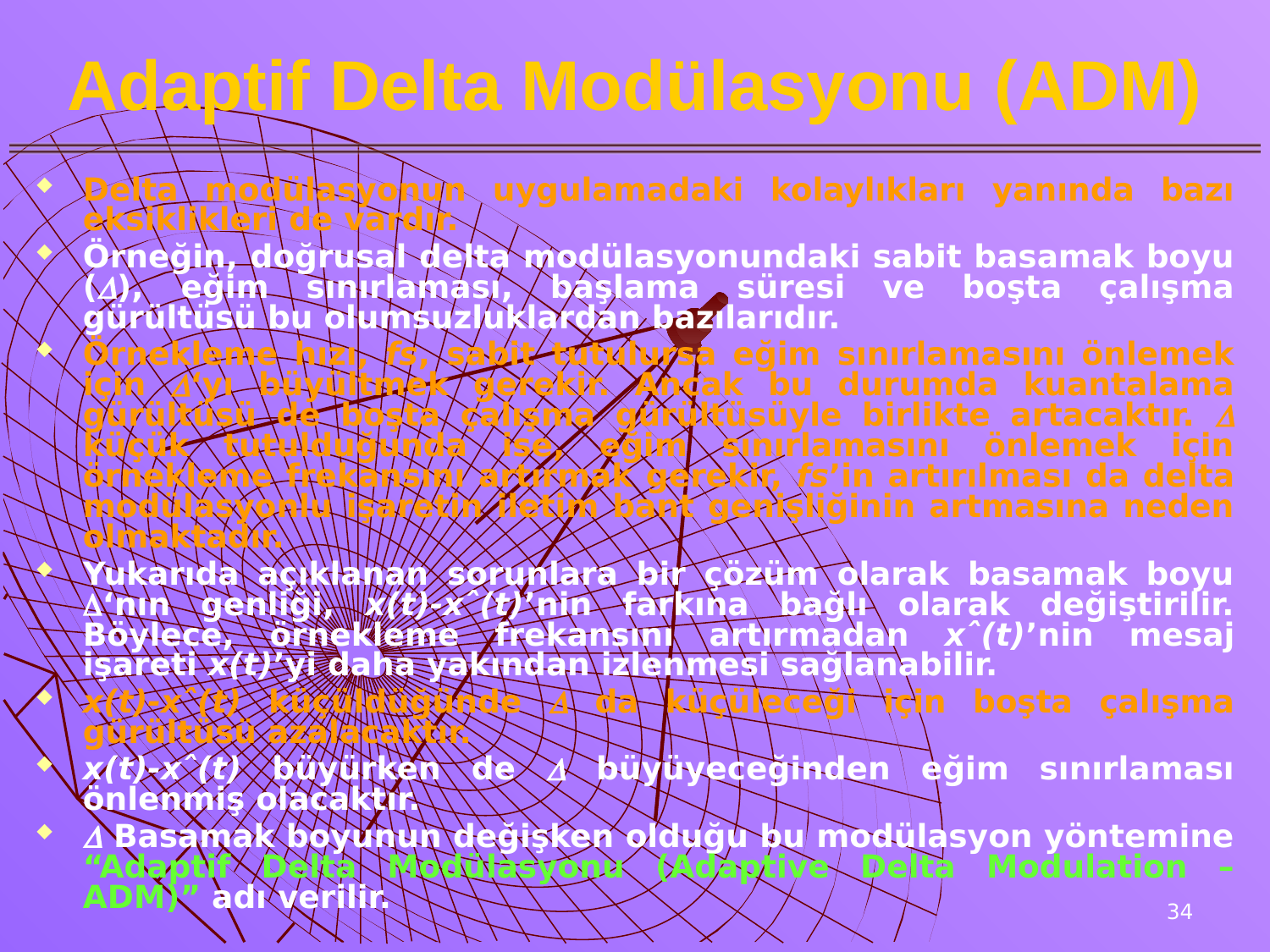

# Adaptif Delta Modülasyonu (ADM)
Delta modülasyonun uygulamadaki kolaylıkları yanında bazı eksiklikleri de vardır.
Örneğin, doğrusal delta modülasyonundaki sabit basamak boyu (Δ), eğim sınırlaması, başlama süresi ve boşta çalışma gürültüsü bu olumsuzluklardan bazılarıdır.
Örnekleme hızı, fs, sabit tutulursa eğim sınırlamasını önlemek için Δ‘yı büyültmek gerekir. Ancak bu durumda kuantalama gürültüsü de boşta çalışma gürültüsüyle birlikte artacaktır. Δ küçük tutulduğunda ise, eğim sınırlamasını önlemek için örnekleme frekansını artırmak gerekir, fs’in artırılması da delta modülasyonlu işaretin iletim bant genişliğinin artmasına neden olmaktadır.
Yukarıda açıklanan sorunlara bir çözüm olarak basamak boyu Δ‘nın genliği, x(t)-xˆ(t)’nin farkına bağlı olarak değiştirilir. Böylece, örnekleme frekansını artırmadan xˆ(t)’nin mesaj işareti x(t)’yi daha yakından izlenmesi sağlanabilir.
x(t)-xˆ(t) küçüldüğünde Δ da küçüleceği için boşta çalışma gürültüsü azalacaktır.
x(t)-xˆ(t) büyürken de Δ büyüyeceğinden eğim sınırlaması önlenmiş olacaktır.
Δ Basamak boyunun değişken olduğu bu modülasyon yöntemine “Adaptif Delta Modülasyonu (Adaptive Delta Modulation – ADM)” adı verilir.
34